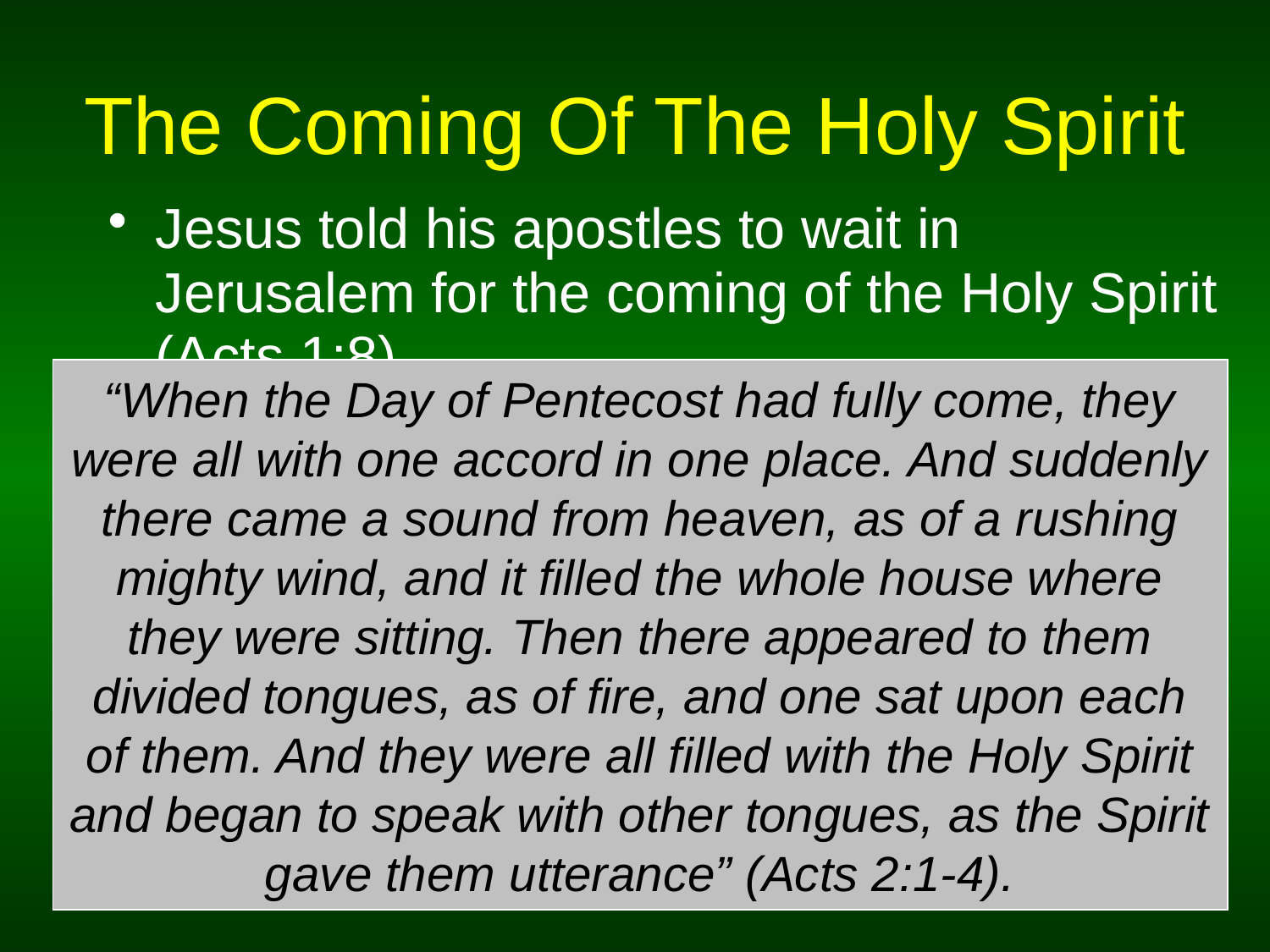

# The Coming Of The Holy Spirit
Jesus told his apostles to wait in Jerusalem for the coming of the Holy Spirit (Acts 1:8).
About 10 days after Jesus ascended into heaven, the power of the Holy Spirit is poured out on the apostles.

“When the Day of Pentecost had fully come, they were all with one accord in one place. And suddenly there came a sound from heaven, as of a rushing mighty wind, and it filled the whole house where they were sitting. Then there appeared to them divided tongues, as of fire, and one sat upon each of them. And they were all filled with the Holy Spirit and began to speak with other tongues, as the Spirit gave them utterance” (Acts 2:1-4).